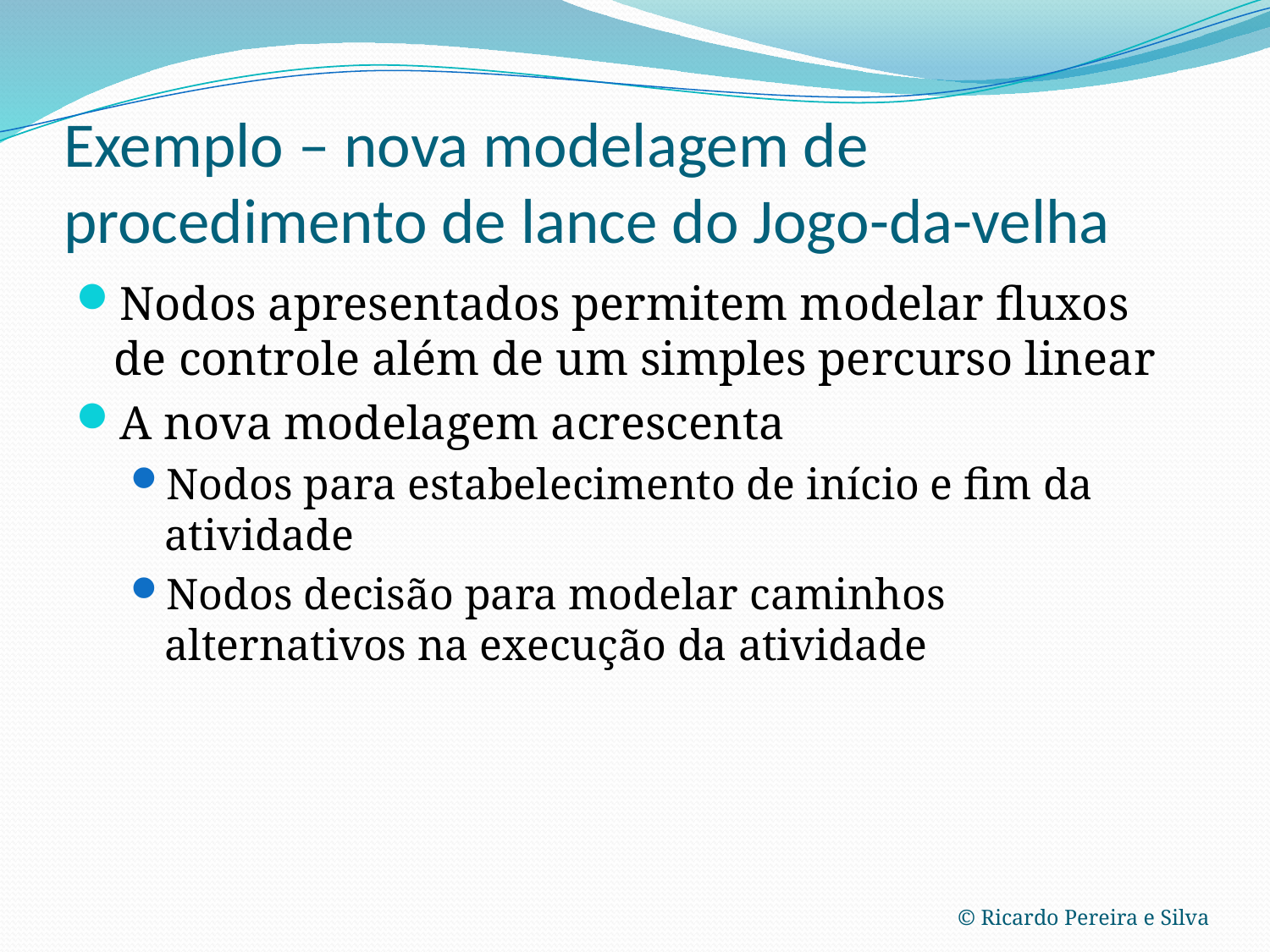

# Exemplo – nova modelagem de procedimento de lance do Jogo-da-velha
Nodos apresentados permitem modelar fluxos de controle além de um simples percurso linear
A nova modelagem acrescenta
Nodos para estabelecimento de início e fim da atividade
Nodos decisão para modelar caminhos alternativos na execução da atividade
© Ricardo Pereira e Silva